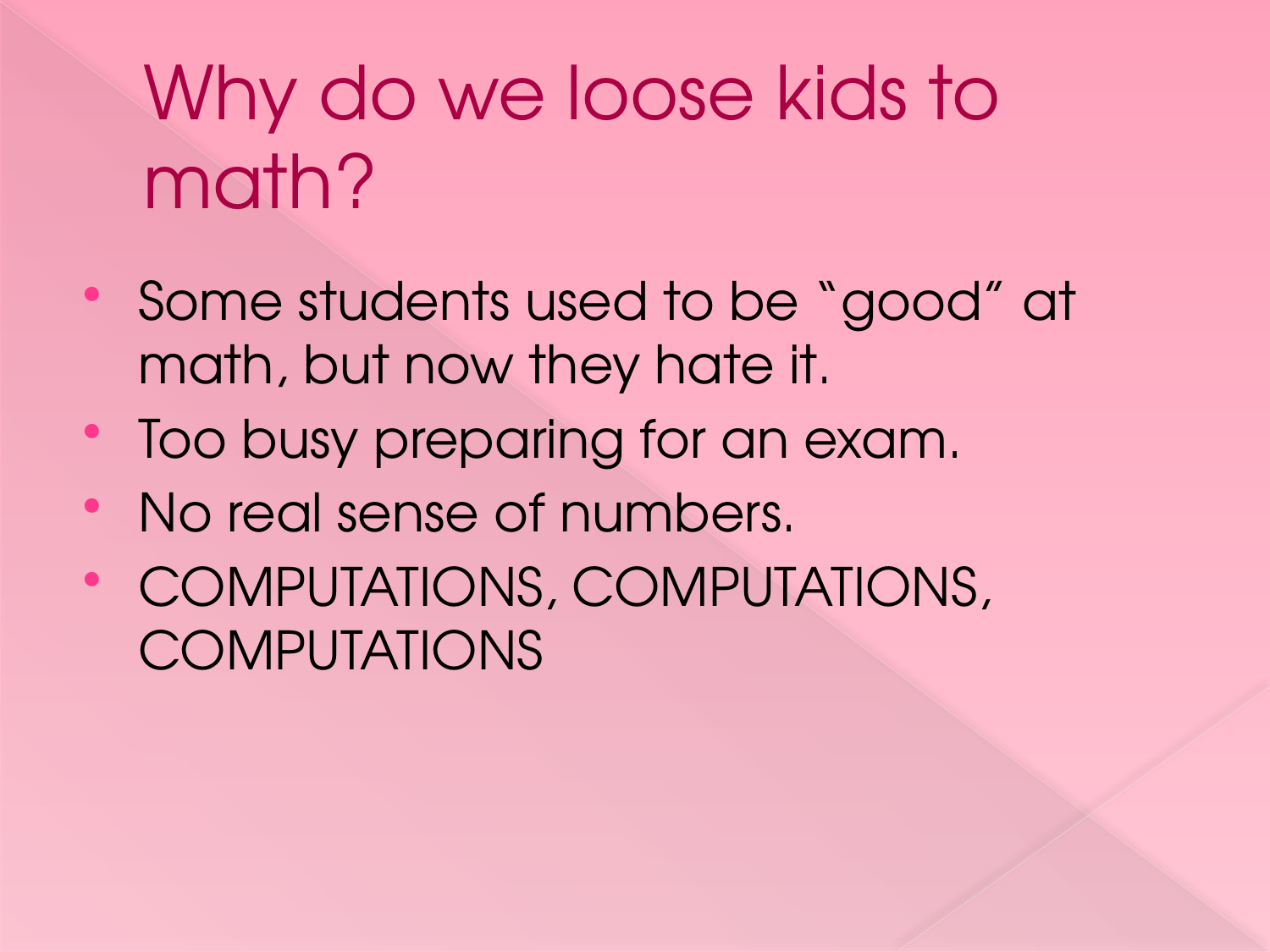

# Why do we loose kids to math?
Some students used to be “good” at math, but now they hate it.
Too busy preparing for an exam.
No real sense of numbers.
COMPUTATIONS, COMPUTATIONS, COMPUTATIONS